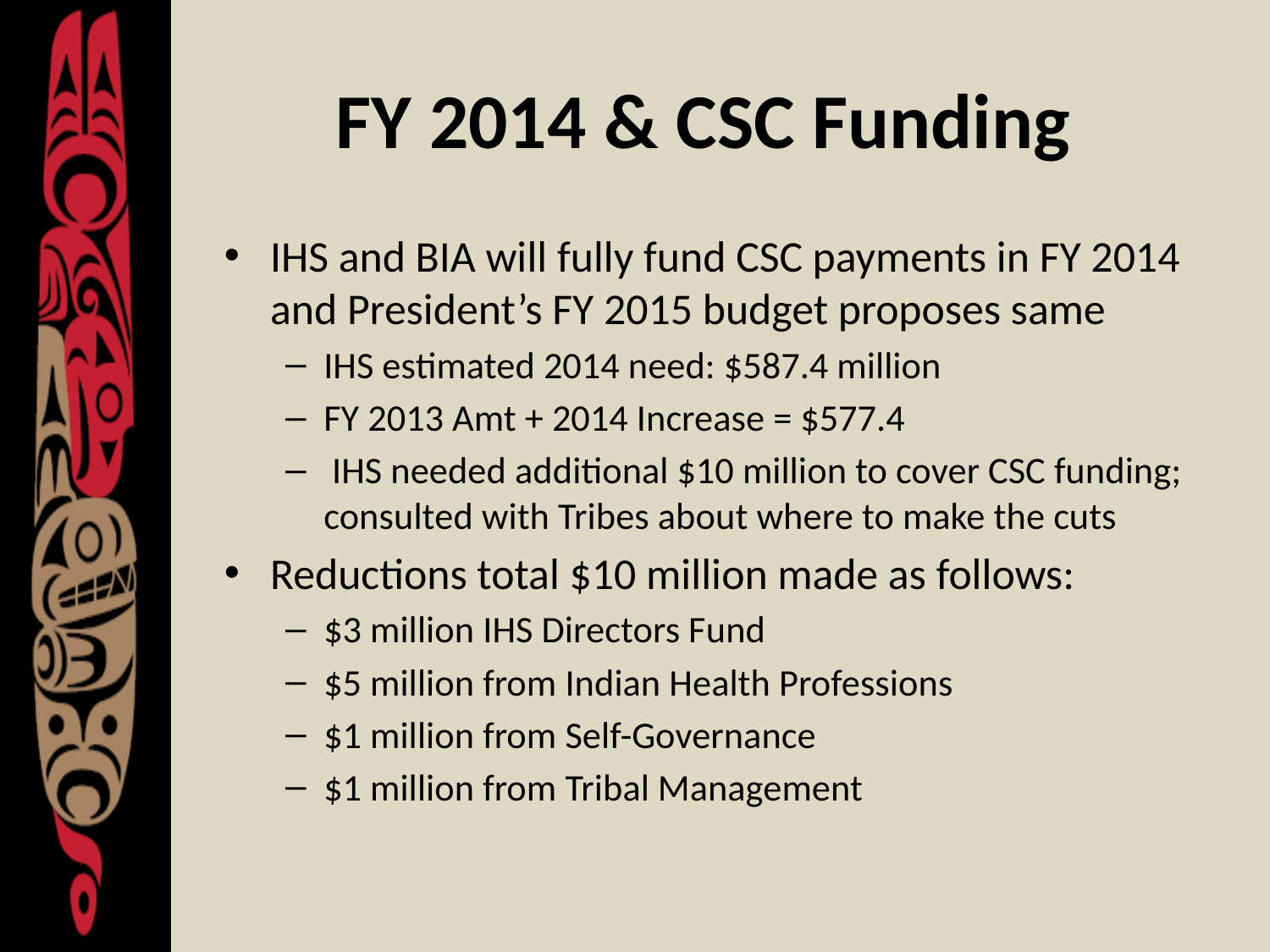

# FY 2014 & CSC Funding
IHS and BIA will fully fund CSC payments in FY 2014 and President’s FY 2015 budget proposes same
IHS estimated 2014 need: $587.4 million
FY 2013 Amt + 2014 Increase = $577.4
 IHS needed additional $10 million to cover CSC funding; consulted with Tribes about where to make the cuts
Reductions total $10 million made as follows:
$3 million IHS Directors Fund
$5 million from Indian Health Professions
$1 million from Self-Governance
$1 million from Tribal Management